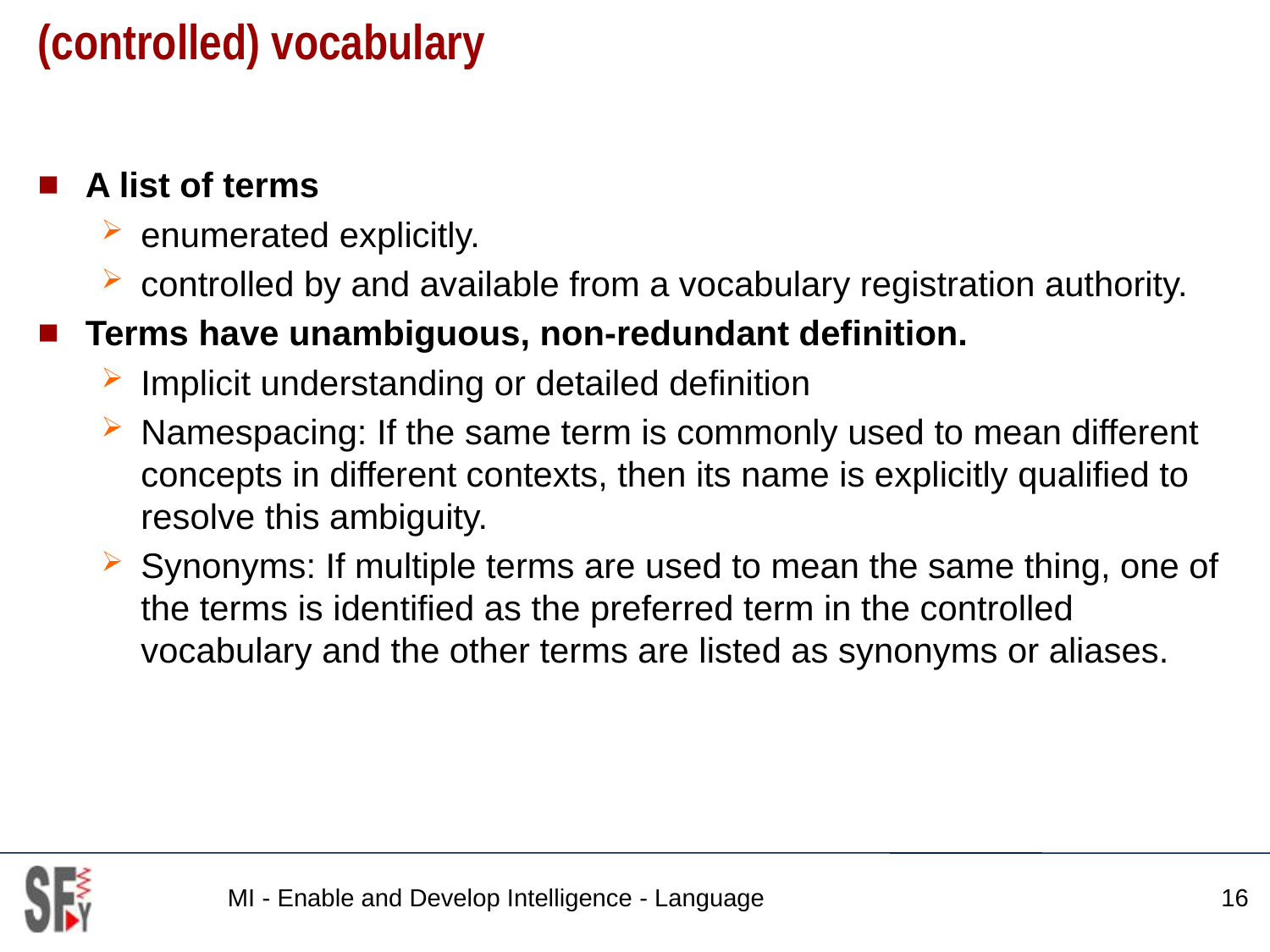

# (controlled) vocabulary
A list of terms
enumerated explicitly.
controlled by and available from a vocabulary registration authority.
Terms have unambiguous, non-redundant definition.
Implicit understanding or detailed definition
Namespacing: If the same term is commonly used to mean different concepts in different contexts, then its name is explicitly qualified to resolve this ambiguity.
Synonyms: If multiple terms are used to mean the same thing, one of the terms is identified as the preferred term in the controlled vocabulary and the other terms are listed as synonyms or aliases.

MI - Enable and Develop Intelligence - Language
16